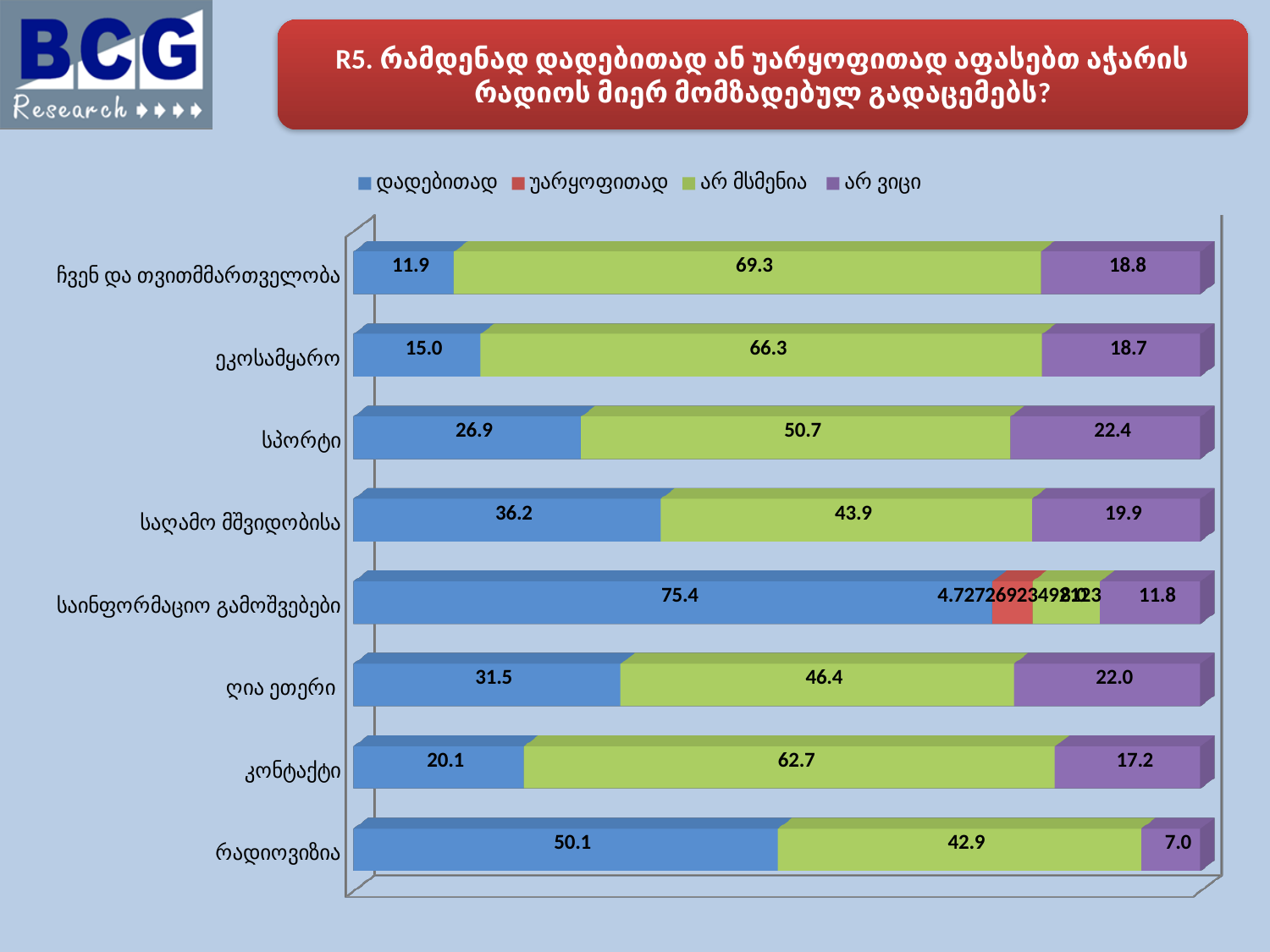

R5. რამდენად დადებითად ან უარყოფითად აფასებთ აჭარის რადიოს მიერ მომზადებულ გადაცემებს?

[unsupported chart]